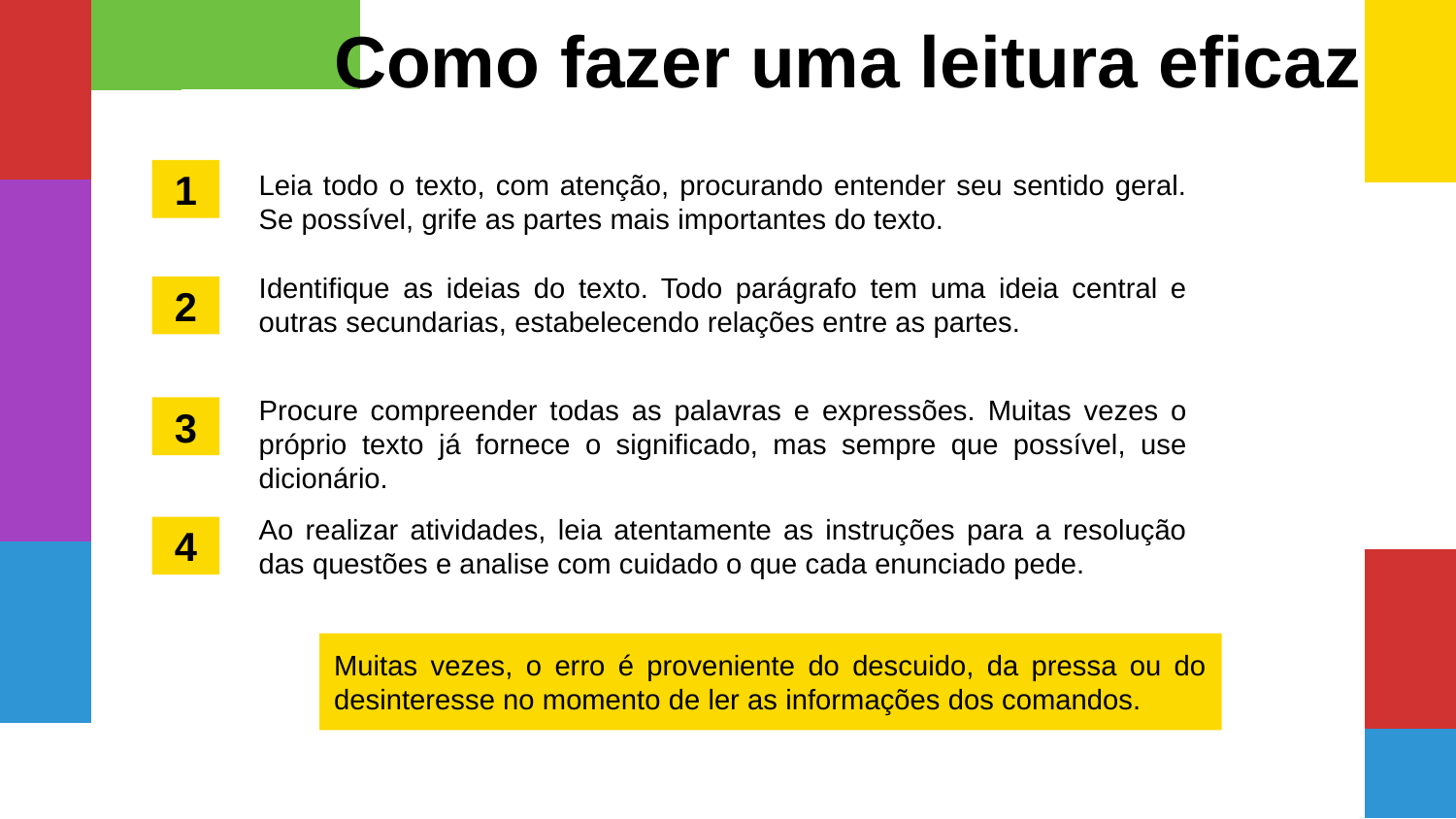

# Como fazer uma leitura eficaz
Leia todo o texto, com atenção, procurando entender seu sentido geral. Se possível, grife as partes mais importantes do texto.
1
Identifique as ideias do texto. Todo parágrafo tem uma ideia central e outras secundarias, estabelecendo relações entre as partes.
2
Procure compreender todas as palavras e expressões. Muitas vezes o próprio texto já fornece o significado, mas sempre que possível, use dicionário.
3
Ao realizar atividades, leia atentamente as instruções para a resolução das questões e analise com cuidado o que cada enunciado pede.
4
Muitas vezes, o erro é proveniente do descuido, da pressa ou do desinteresse no momento de ler as informações dos comandos.